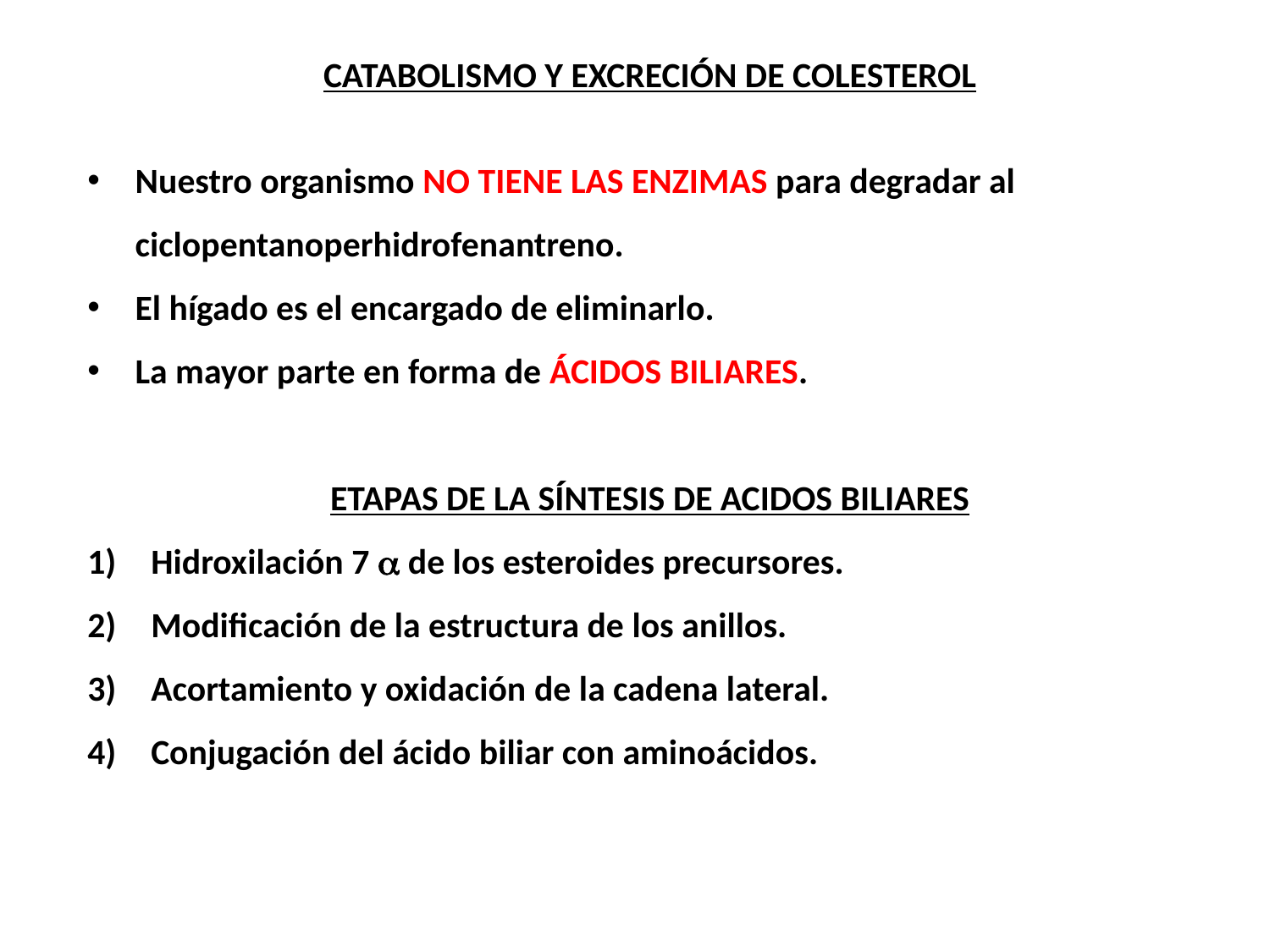

CATABOLISMO Y EXCRECIÓN DE COLESTEROL

Nuestro organismo NO TIENE LAS ENZIMAS para degradar al ciclopentanoperhidrofenantreno.
El hígado es el encargado de eliminarlo.
La mayor parte en forma de ÁCIDOS BILIARES.

ETAPAS DE LA SÍNTESIS DE ACIDOS BILIARES
Hidroxilación 7 α de los esteroides precursores.
Modificación de la estructura de los anillos.
Acortamiento y oxidación de la cadena lateral.
Conjugación del ácido biliar con aminoácidos.

38